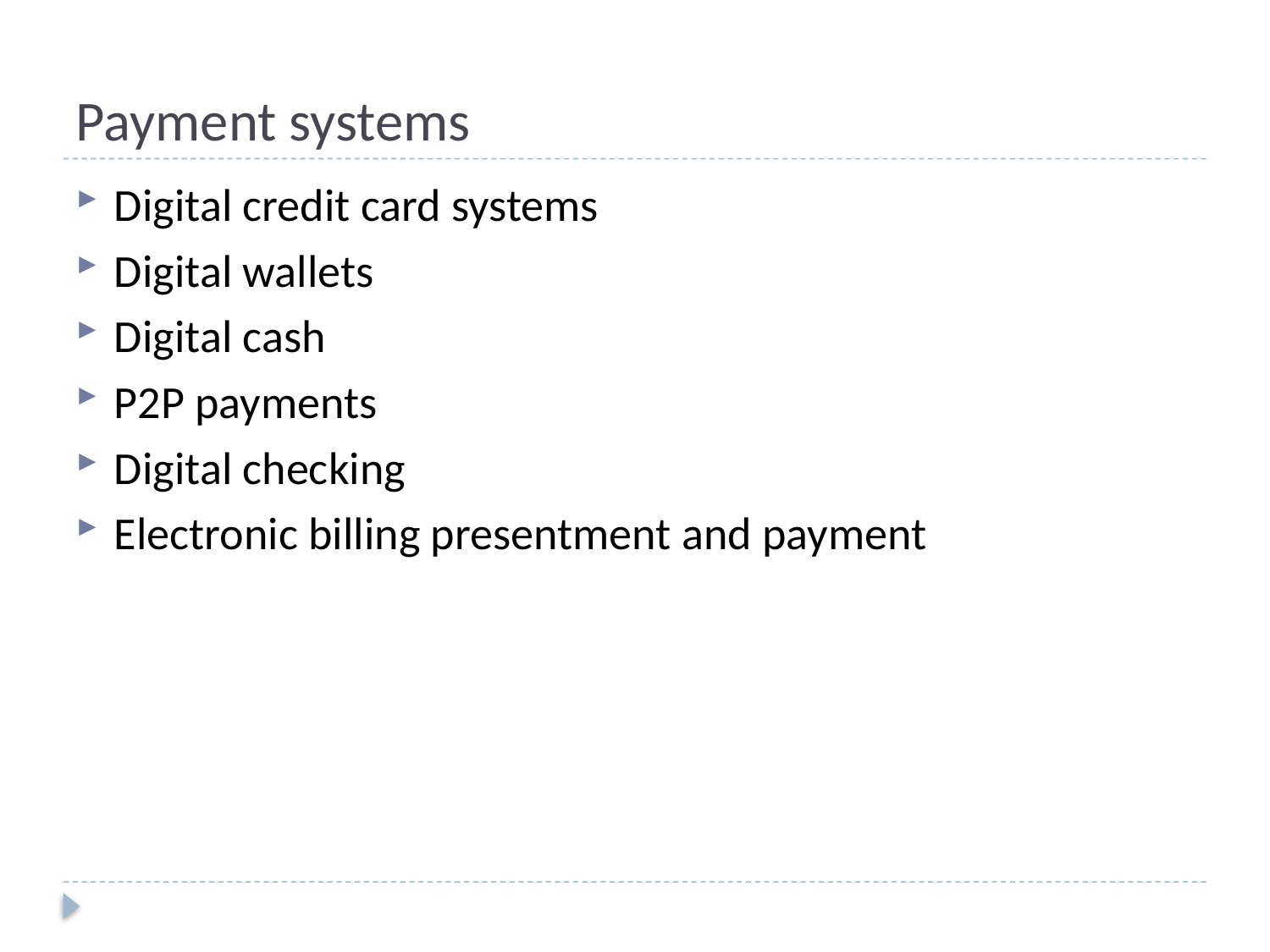

# Payment systems
Digital credit card systems
Digital wallets
Digital cash
P2P payments
Digital checking
Electronic billing presentment and payment